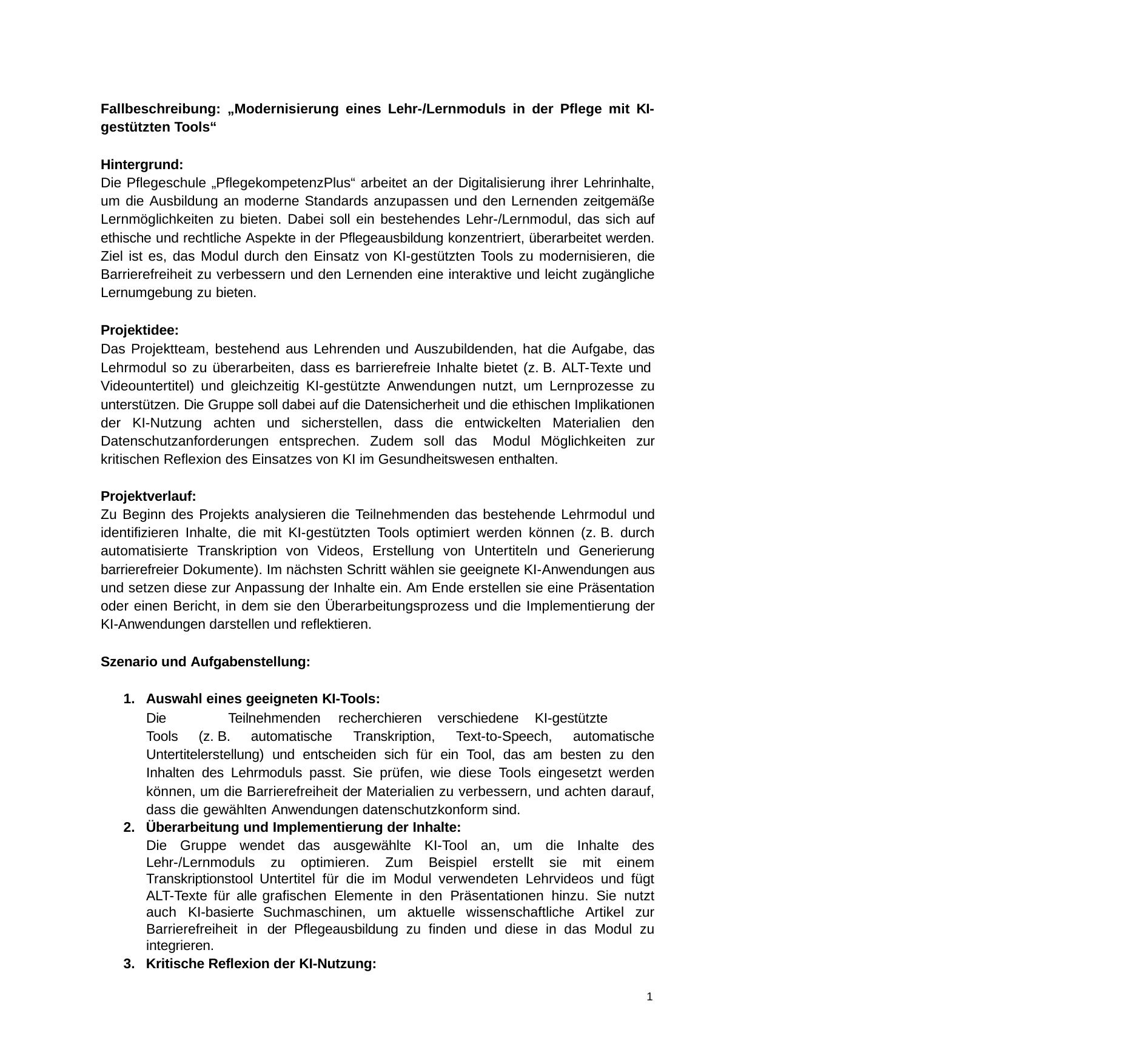

Fallbeschreibung: „Modernisierung eines Lehr-/Lernmoduls in der Pflege mit KI- gestützten Tools“

Hintergrund:
Die Pflegeschule „PflegekompetenzPlus“ arbeitet an der Digitalisierung ihrer Lehrinhalte, um die Ausbildung an moderne Standards anzupassen und den Lernenden zeitgemäße Lernmöglichkeiten zu bieten. Dabei soll ein bestehendes Lehr-/Lernmodul, das sich auf ethische und rechtliche Aspekte in der Pflegeausbildung konzentriert, überarbeitet werden. Ziel ist es, das Modul durch den Einsatz von KI-gestützten Tools zu modernisieren, die Barrierefreiheit zu verbessern und den Lernenden eine interaktive und leicht zugängliche Lernumgebung zu bieten.

Projektidee:
Das Projektteam, bestehend aus Lehrenden und Auszubildenden, hat die Aufgabe, das Lehrmodul so zu überarbeiten, dass es barrierefreie Inhalte bietet (z. B. ALT-Texte und
Videountertitel) und gleichzeitig KI-gestützte Anwendungen nutzt, um Lernprozesse zu unterstützen. Die Gruppe soll dabei auf die Datensicherheit und die ethischen Implikationen der KI-Nutzung achten und sicherstellen, dass die entwickelten Materialien den Datenschutzanforderungen entsprechen. Zudem soll das Modul Möglichkeiten zur kritischen Reflexion des Einsatzes von KI im Gesundheitswesen enthalten.

Projektverlauf:
Zu Beginn des Projekts analysieren die Teilnehmenden das bestehende Lehrmodul und identifizieren Inhalte, die mit KI-gestützten Tools optimiert werden können (z. B. durch automatisierte Transkription von Videos, Erstellung von Untertiteln und Generierung barrierefreier Dokumente). Im nächsten Schritt wählen sie geeignete KI-Anwendungen aus und setzen diese zur Anpassung der Inhalte ein. Am Ende erstellen sie eine Präsentation oder einen Bericht, in dem sie den Überarbeitungsprozess und die Implementierung der KI-Anwendungen darstellen und reflektieren.

Szenario und Aufgabenstellung:

Auswahl eines geeigneten KI-Tools:
Die	Teilnehmenden	recherchieren	verschiedene	KI-gestützte	Tools (z. B. automatische Transkription, Text-to-Speech, automatische Untertitelerstellung) und entscheiden sich für ein Tool, das am besten zu den Inhalten des Lehrmoduls passt. Sie prüfen, wie diese Tools eingesetzt werden können, um die Barrierefreiheit der Materialien zu verbessern, und achten darauf, dass die gewählten Anwendungen datenschutzkonform sind.
Überarbeitung und Implementierung der Inhalte:
Die Gruppe wendet das ausgewählte KI-Tool an, um die Inhalte des Lehr-/Lernmoduls zu optimieren. Zum Beispiel erstellt sie mit einem Transkriptionstool Untertitel für die im Modul verwendeten Lehrvideos und fügt ALT-Texte für alle grafischen Elemente in den Präsentationen hinzu. Sie nutzt auch KI-basierte Suchmaschinen, um aktuelle wissenschaftliche Artikel zur Barrierefreiheit in der Pflegeausbildung zu finden und diese in das Modul zu integrieren.
Kritische Reflexion der KI-Nutzung:
1